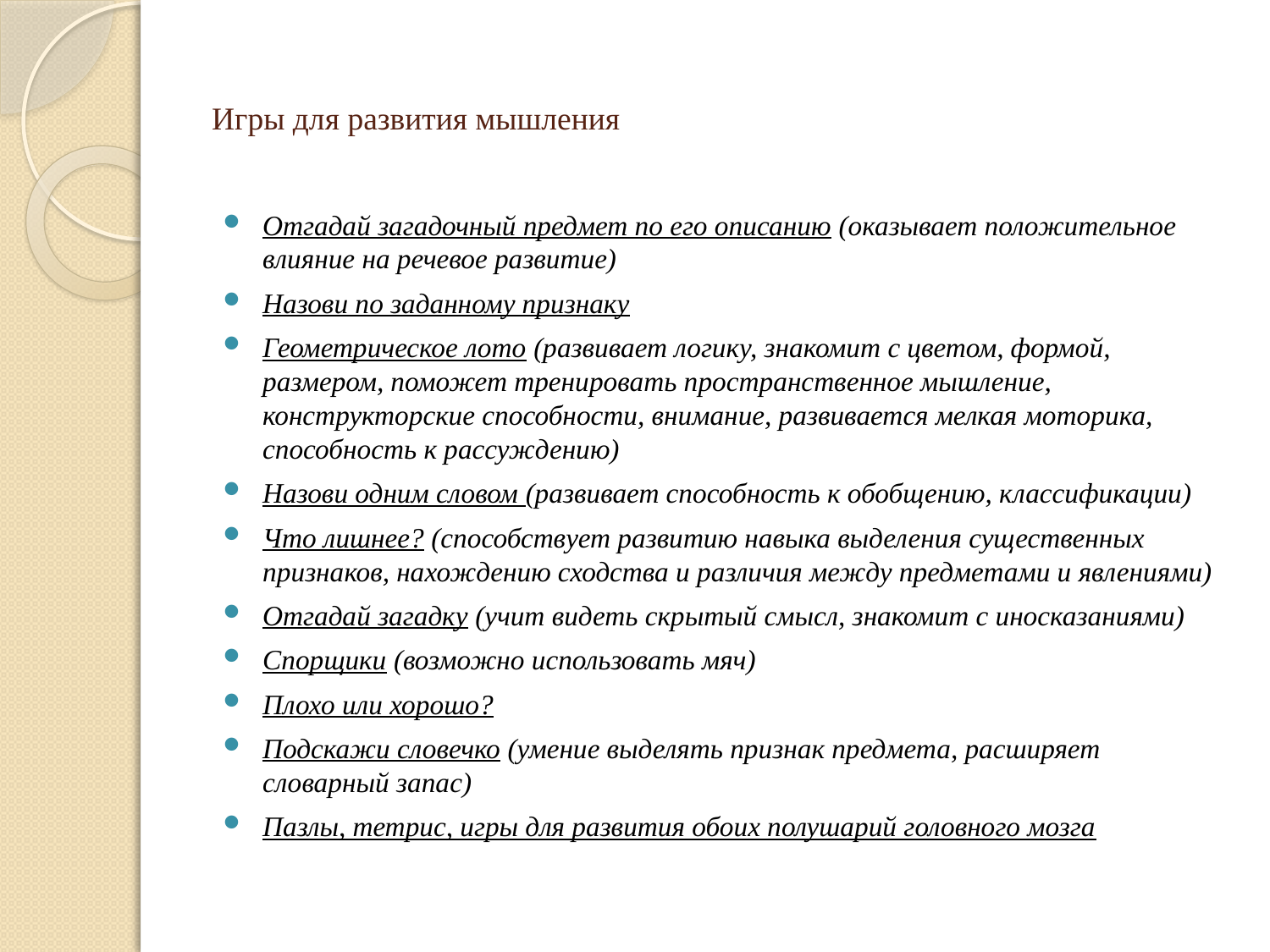

# Игры для развития мышления
Отгадай загадочный предмет по его описанию (оказывает положительное влияние на речевое развитие)
Назови по заданному признаку
Геометрическое лото (развивает логику, знакомит с цветом, формой, размером, поможет тренировать пространственное мышление, конструкторские способности, внимание, развивается мелкая моторика, способность к рассуждению)
Назови одним словом (развивает способность к обобщению, классификации)
Что лишнее? (способствует развитию навыка выделения существенных признаков, нахождению сходства и различия между предметами и явлениями)
Отгадай загадку (учит видеть скрытый смысл, знакомит с иносказаниями)
Спорщики (возможно использовать мяч)
Плохо или хорошо?
Подскажи словечко (умение выделять признак предмета, расширяет словарный запас)
Пазлы, тетрис, игры для развития обоих полушарий головного мозга